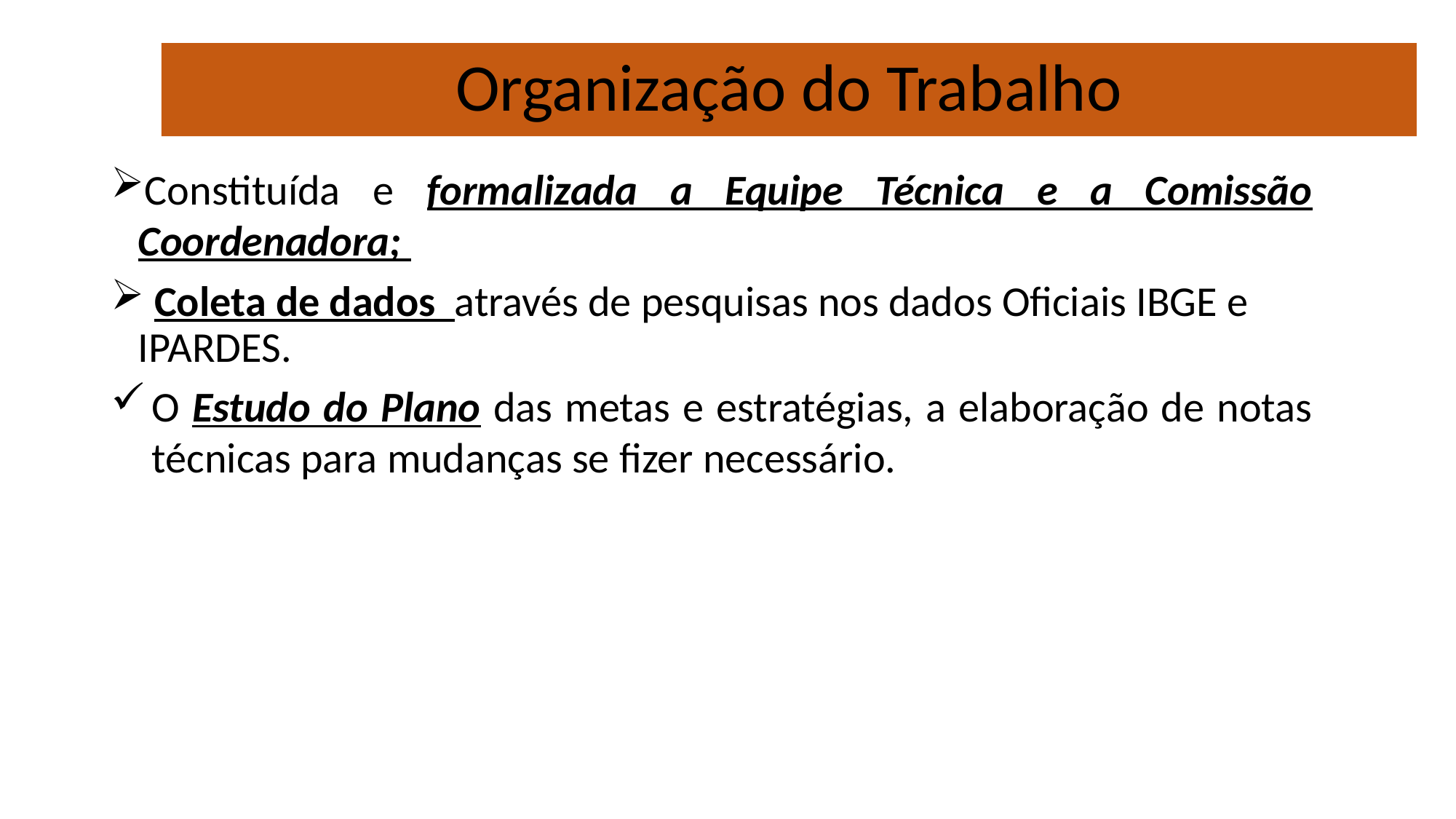

# Organização do Trabalho
Constituída e formalizada a Equipe Técnica e a Comissão Coordenadora;
 Coleta de dados  através de pesquisas nos dados Oficiais IBGE e IPARDES.
O Estudo do Plano das metas e estratégias, a elaboração de notas técnicas para mudanças se fizer necessário.